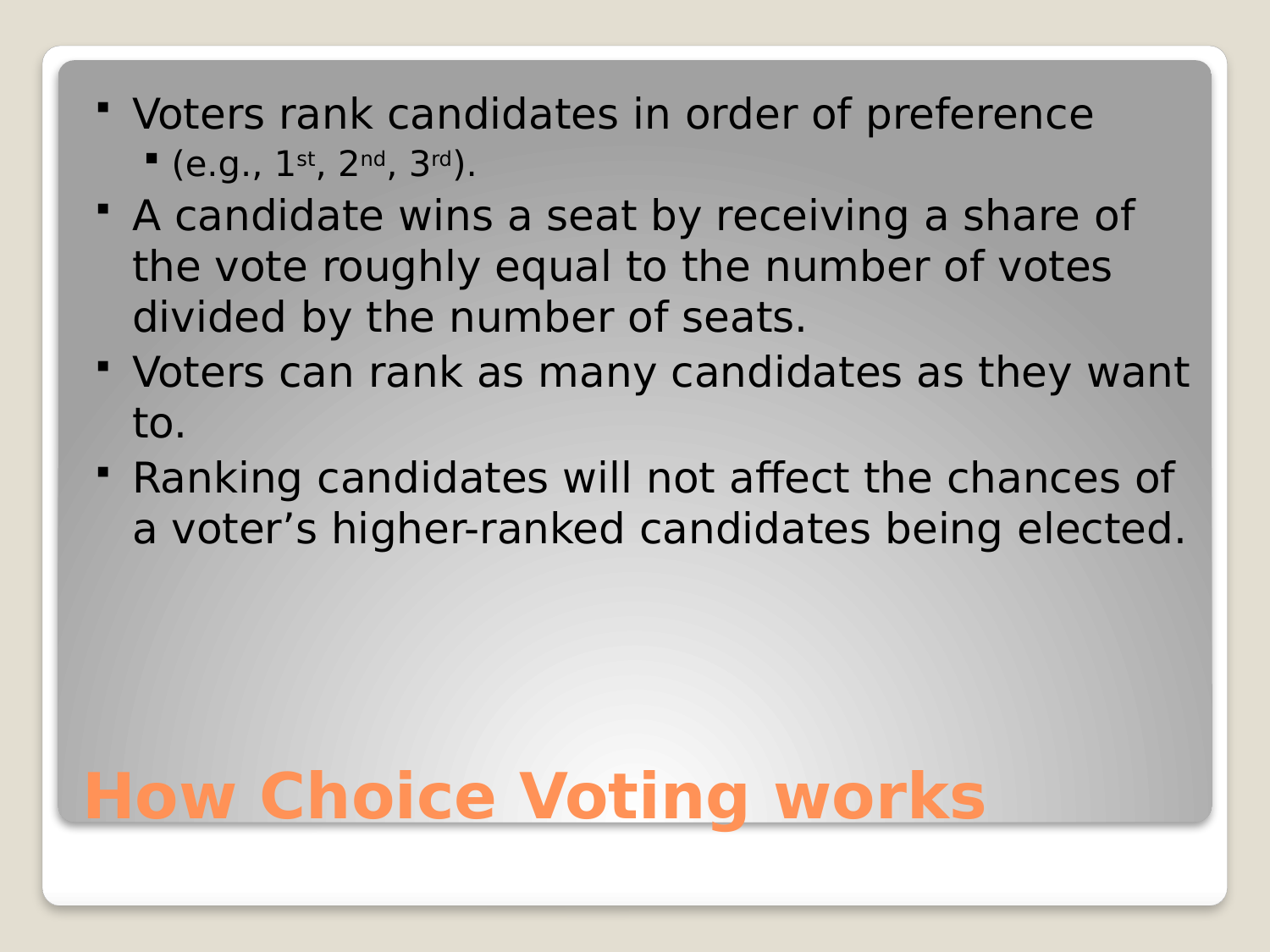

Voters rank candidates in order of preference
(e.g., 1st, 2nd, 3rd).
A candidate wins a seat by receiving a share of the vote roughly equal to the number of votes divided by the number of seats.
Voters can rank as many candidates as they want to.
Ranking candidates will not affect the chances of a voter’s higher-ranked candidates being elected.
# How Choice Voting works